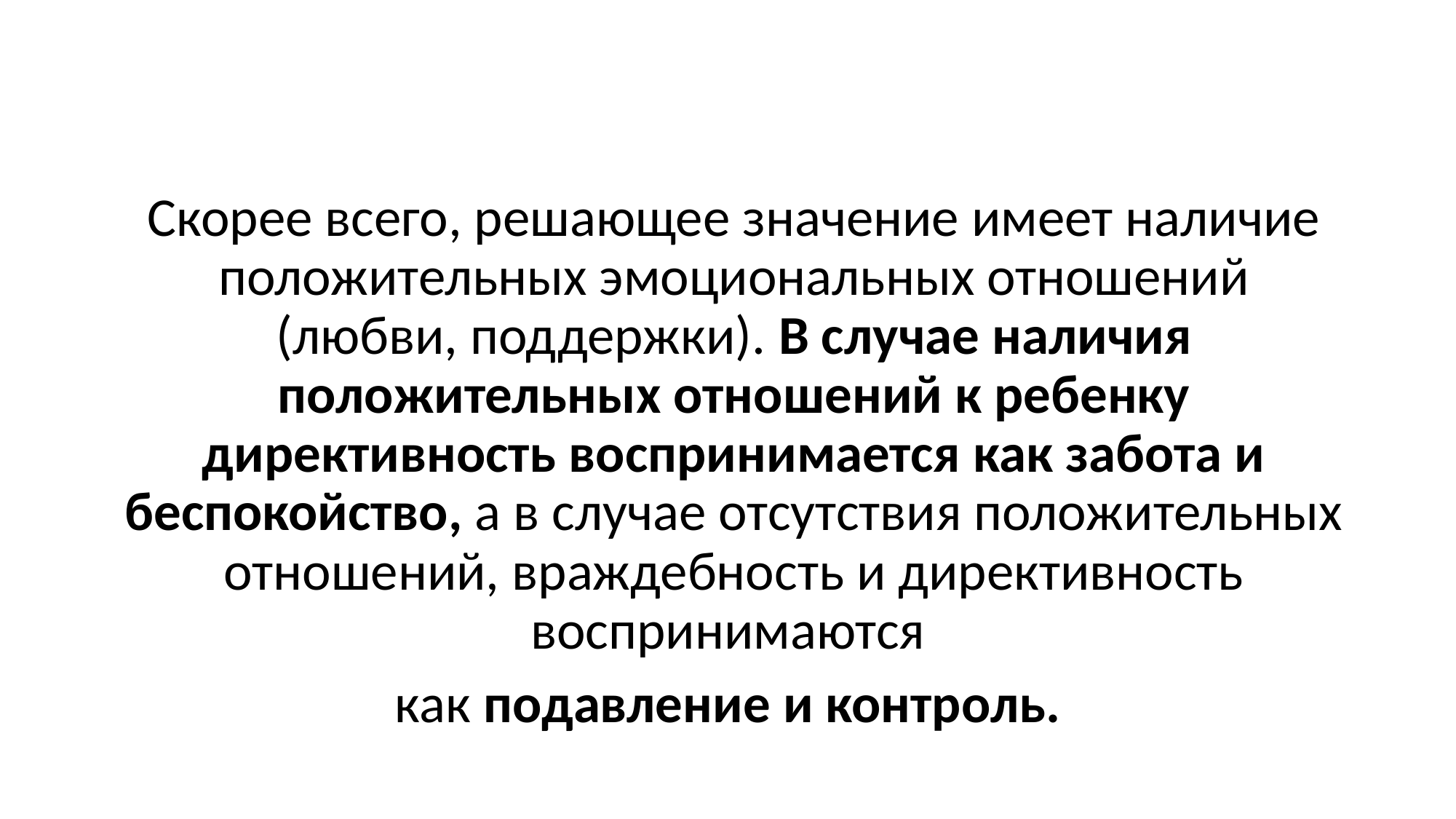

#
Скорее всего, решающее значение имеет наличие положительных эмоциональных отношений (любви, поддержки). В случае наличия положительных отношений к ребенку директивность воспринимается как забота и беспокойство, а в случае отсутствия положительных отношений, враждебность и директивность воспринимаются
как подавление и контроль.